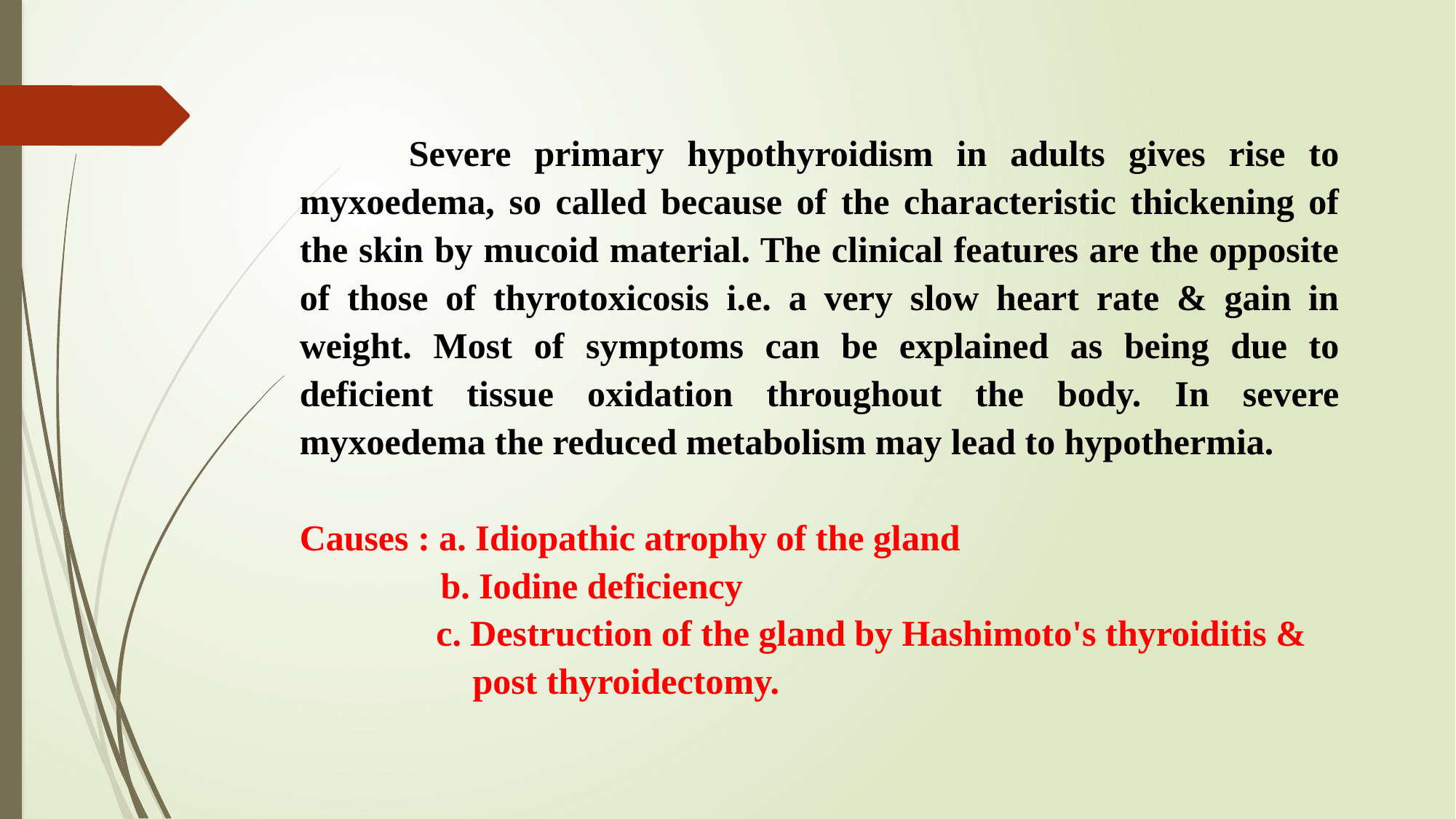

Severe primary hypothyroidism in adults gives rise to myxoedema, so called because of the characteristic thickening of the skin by mucoid material. The clinical features are the opposite of those of thyrotoxicosis i.e. a very slow heart rate & gain in weight. Most of symptoms can be explained as being due to deficient tissue oxidation throughout the body. In severe myxoedema the reduced metabolism may lead to hypothermia.

Causes : a. Idiopathic atrophy of the gland
                b. Iodine deficiency
               c. Destruction of the gland by Hashimoto's thyroiditis &
                   post thyroidectomy.